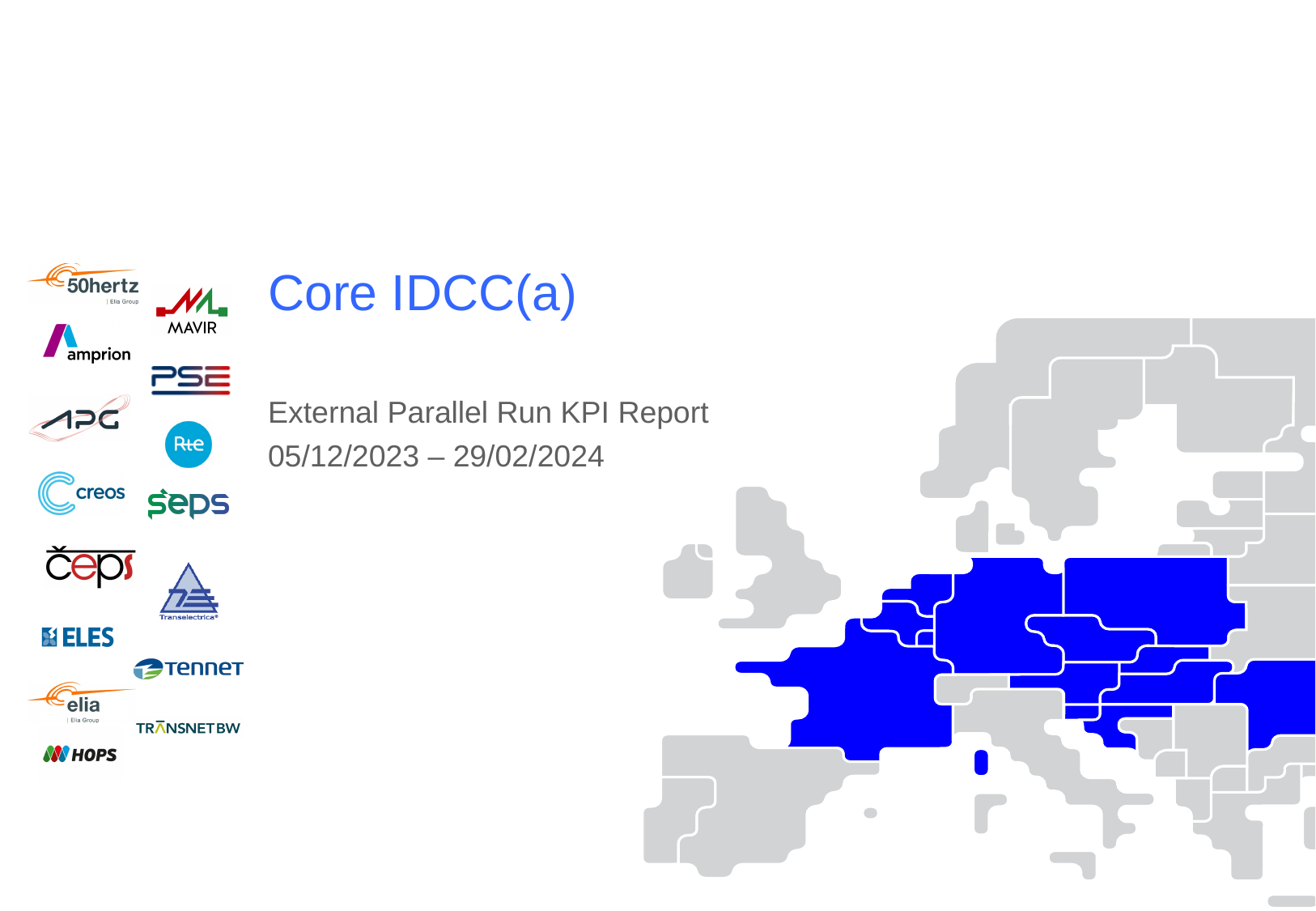

Core IDCC(a)
External Parallel Run KPI Report
05/12/2023 – 29/02/2024